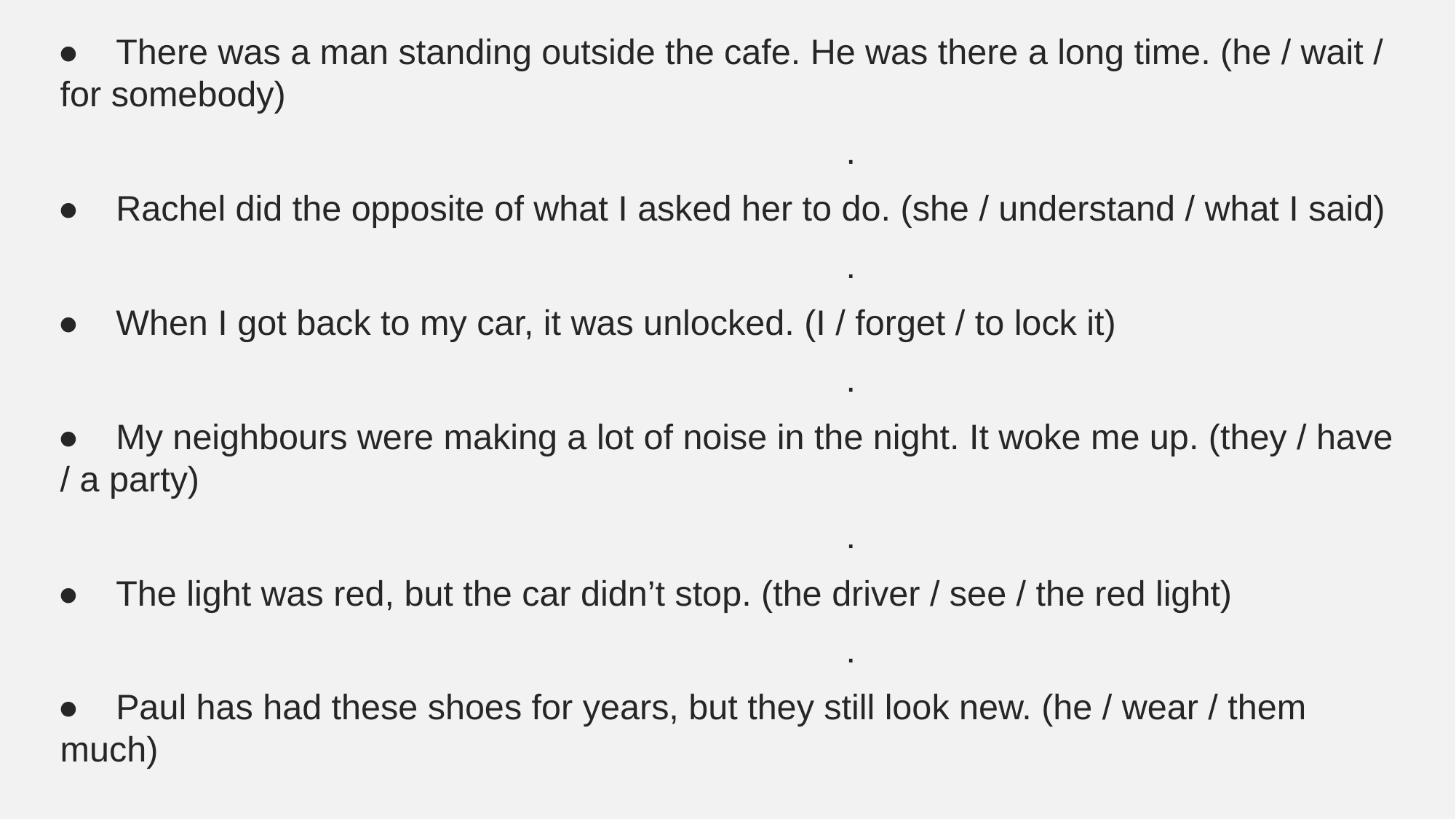

#
⦁    There was a man standing outside the cafe. He was there a long time. (he / wait / for somebody)
                                                                                .
⦁    Rachel did the opposite of what I asked her to do. (she / understand / what I said)
                                                                                .
⦁    When I got back to my car, it was unlocked. (I / forget / to lock it)
                                                                                .
⦁    My neighbours were making a lot of noise in the night. It woke me up. (they / have / a party)
                                                                                .
⦁    The light was red, but the car didn’t stop. (the driver / see / the red light)
                                                                                .
⦁    Paul has had these shoes for years, but they still look new. (he / wear / them much)